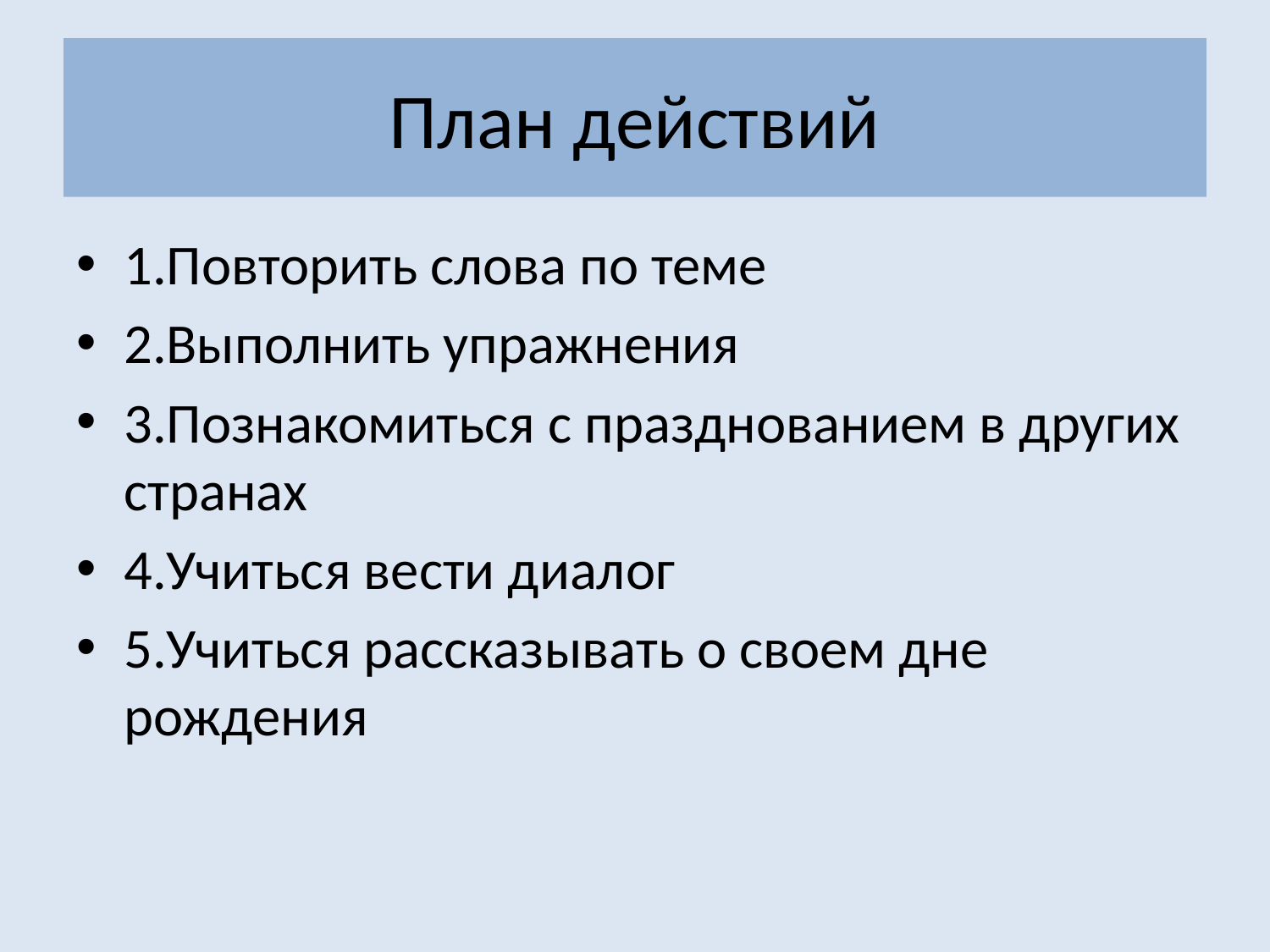

# План действий
1.Повторить слова по теме
2.Выполнить упражнения
3.Познакомиться с празднованием в других странах
4.Учиться вести диалог
5.Учиться рассказывать о своем дне рождения